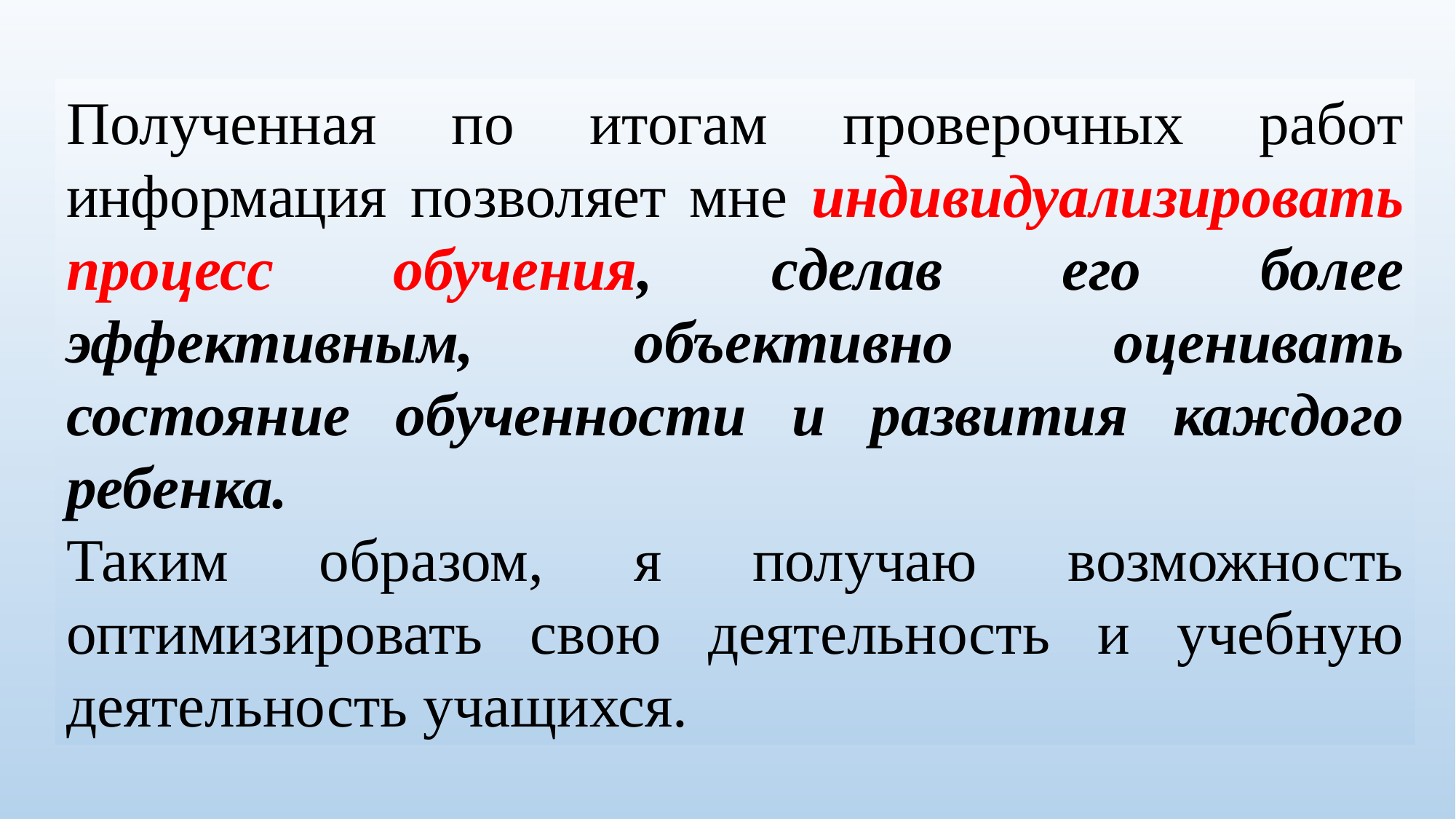

Полученная по итогам проверочных работ информация позволяет мне индивидуализировать процесс обучения, сделав его более эффективным, объективно оценивать состояние обученности и развития каждого ребенка.
Таким образом, я получаю возможность оптимизировать свою деятельность и учебную деятельность учащихся.